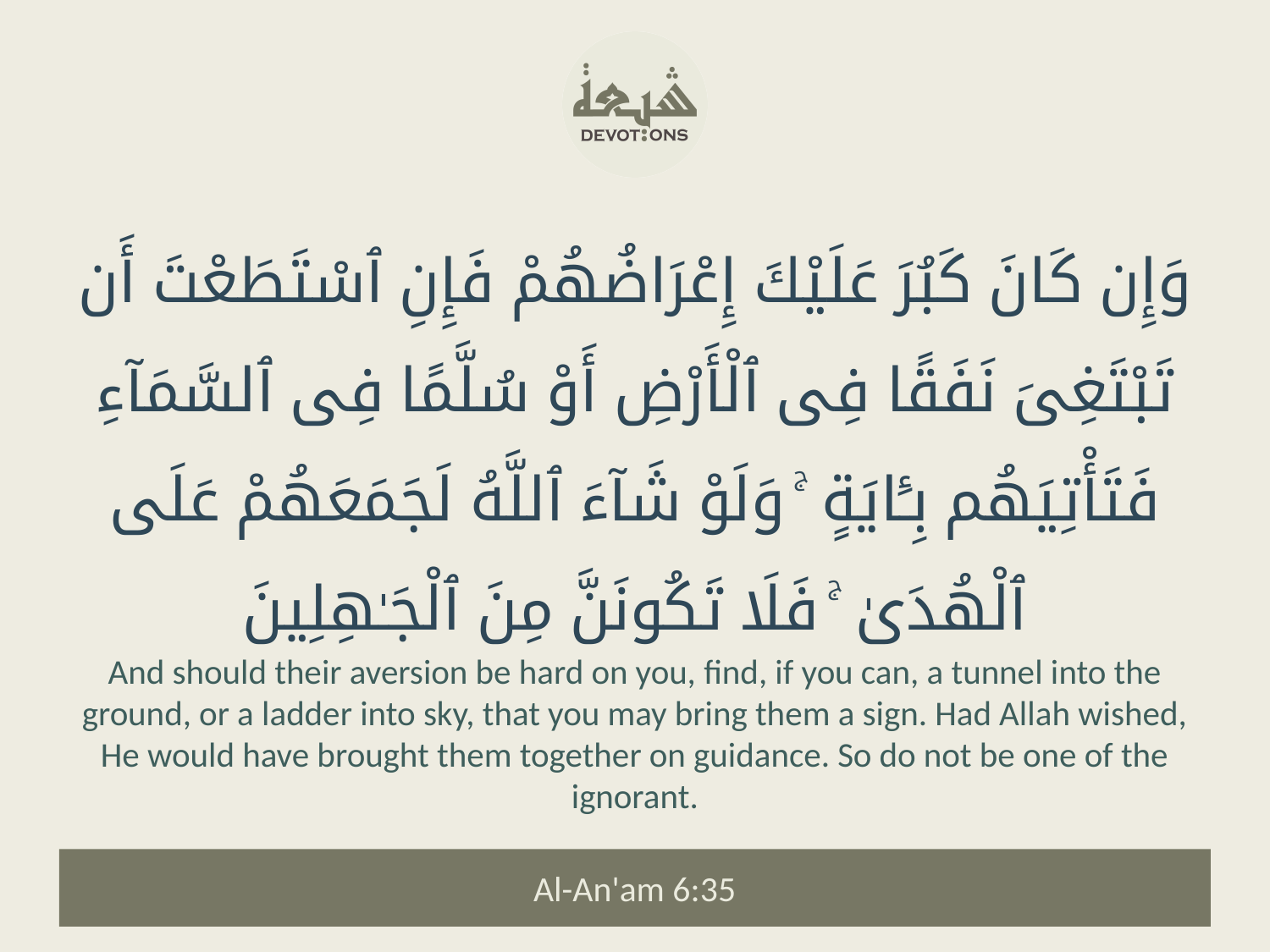

وَإِن كَانَ كَبُرَ عَلَيْكَ إِعْرَاضُهُمْ فَإِنِ ٱسْتَطَعْتَ أَن تَبْتَغِىَ نَفَقًا فِى ٱلْأَرْضِ أَوْ سُلَّمًا فِى ٱلسَّمَآءِ فَتَأْتِيَهُم بِـَٔايَةٍ ۚ وَلَوْ شَآءَ ٱللَّهُ لَجَمَعَهُمْ عَلَى ٱلْهُدَىٰ ۚ فَلَا تَكُونَنَّ مِنَ ٱلْجَـٰهِلِينَ
And should their aversion be hard on you, find, if you can, a tunnel into the ground, or a ladder into sky, that you may bring them a sign. Had Allah wished, He would have brought them together on guidance. So do not be one of the ignorant.
Al-An'am 6:35